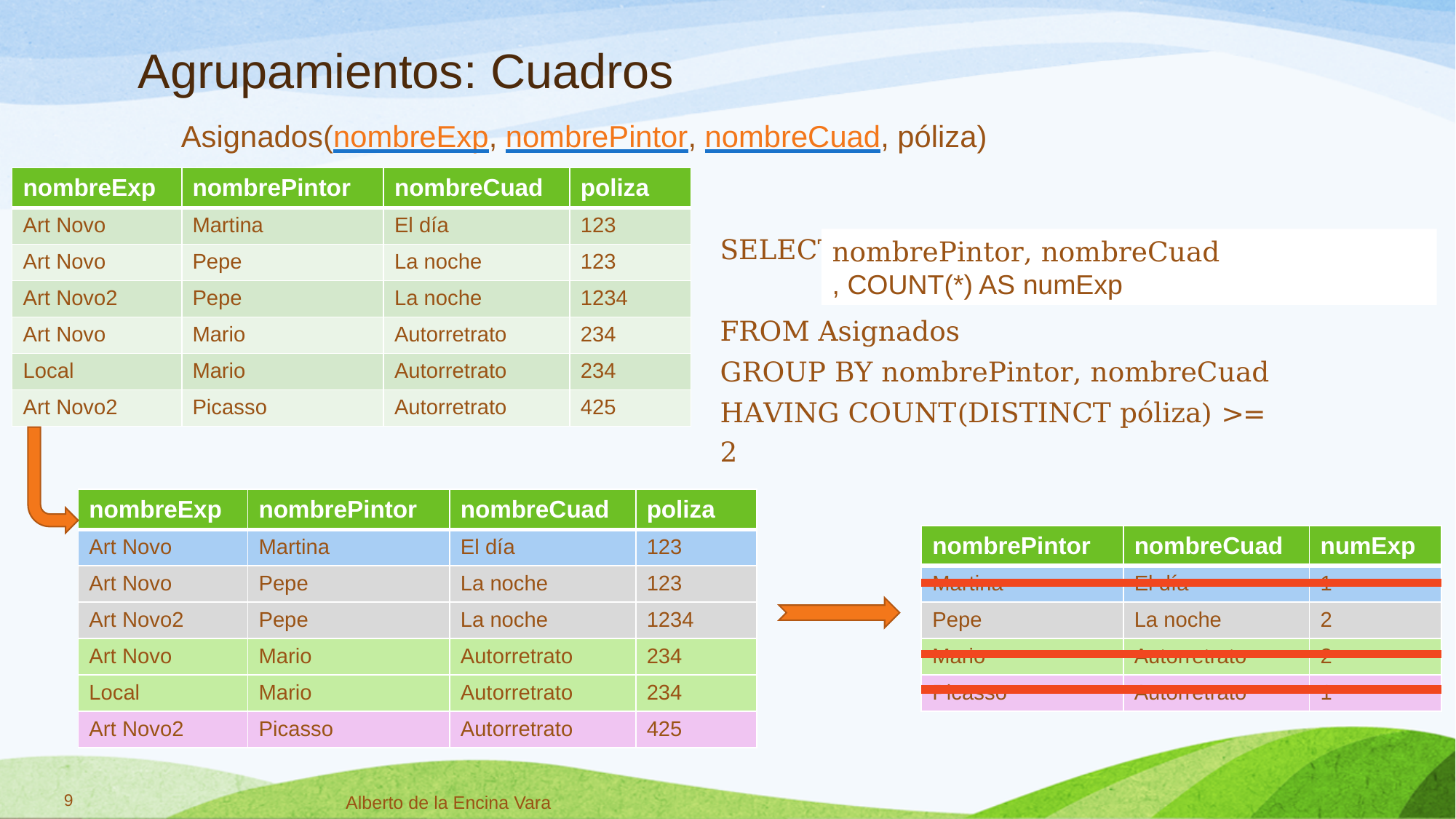

# Agrupamientos: Cuadros
Asignados(nombreExp, nombrePintor, nombreCuad, póliza)

| nombreExp | nombrePintor | nombreCuad | poliza |
| --- | --- | --- | --- |
| Art Novo | Martina | El día | 123 |
| Art Novo | Pepe | La noche | 123 |
| Art Novo2 | Pepe | La noche | 1234 |
| Art Novo | Mario | Autorretrato | 234 |
| Local | Mario | Autorretrato | 234 |
| Art Novo2 | Picasso | Autorretrato | 425 |
SELECT   ¿?

FROM Asignados
GROUP BY nombrePintor, nombreCuad
HAVING COUNT(DISTINCT póliza) >= 2
nombrePintor, nombreCuad
, COUNT(*) AS numExp

| nombreExp | nombrePintor | nombreCuad | poliza |
| --- | --- | --- | --- |
| Art Novo | Martina | El día | 123 |
| Art Novo | Pepe | La noche | 123 |
| Art Novo2 | Pepe | La noche | 1234 |
| Art Novo | Mario | Autorretrato | 234 |
| Local | Mario | Autorretrato | 234 |
| Art Novo2 | Picasso | Autorretrato | 425 |
| nombrePintor | nombreCuad | numExp |
| --- | --- | --- |
| Martina | El día | 1 |
| Pepe | La noche | 2 |
| Mario | Autorretrato | 2 |
| Picasso | Autorretrato | 1 |

9
Alberto de la Encina Vara